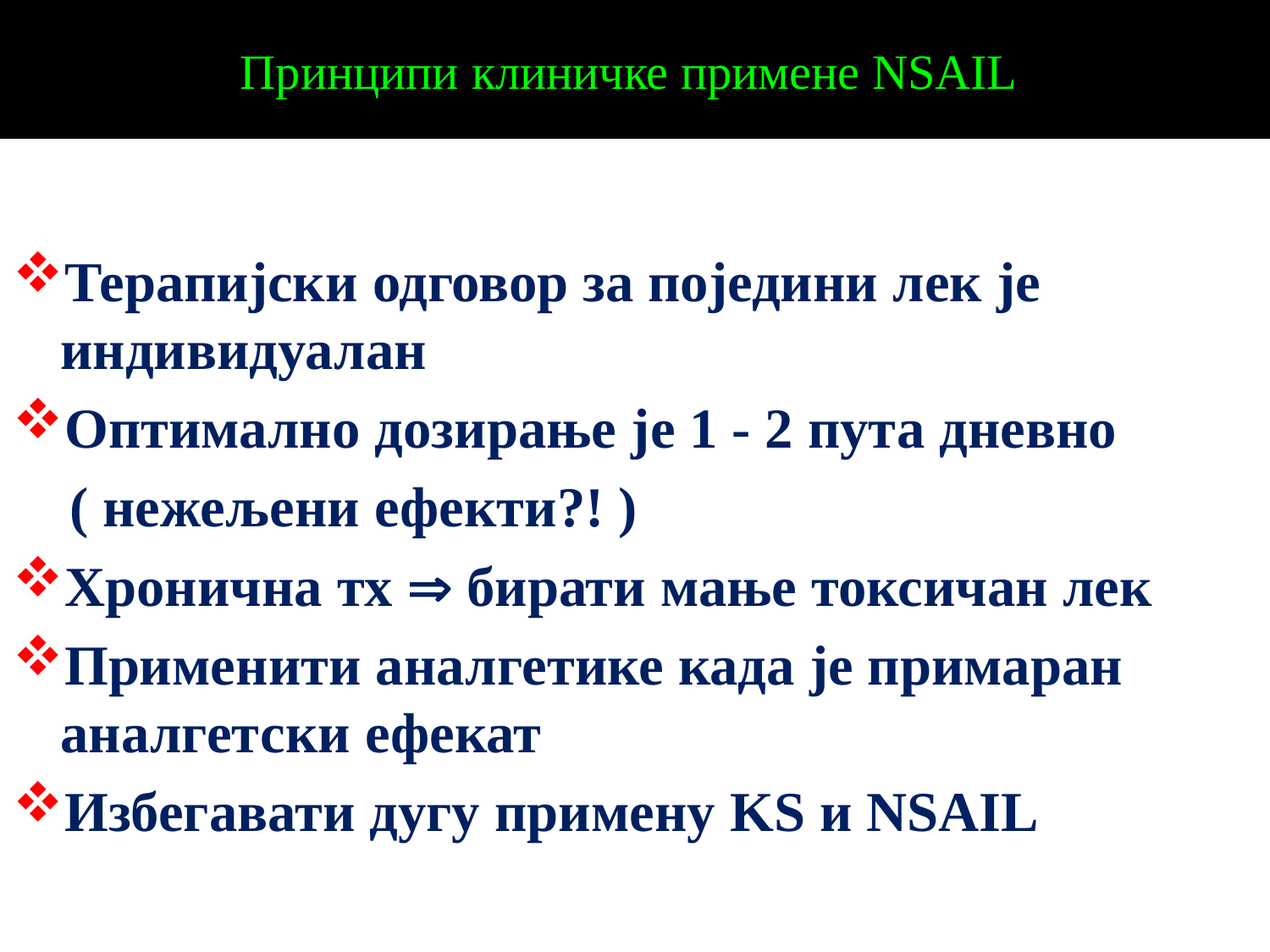

# Принципи клиничке примене NSAIL
Терапијски одговор за поједини лек је индивидуалан
Оптимално дозирање је 1 - 2 пута дневно
    ( нежељени ефекти?! )
Хронична тх ⇒ бирати мање токсичан лек
Применити аналгетике када је примаран аналгетски ефекат
Избегавати дугу примену KS и NSAIL